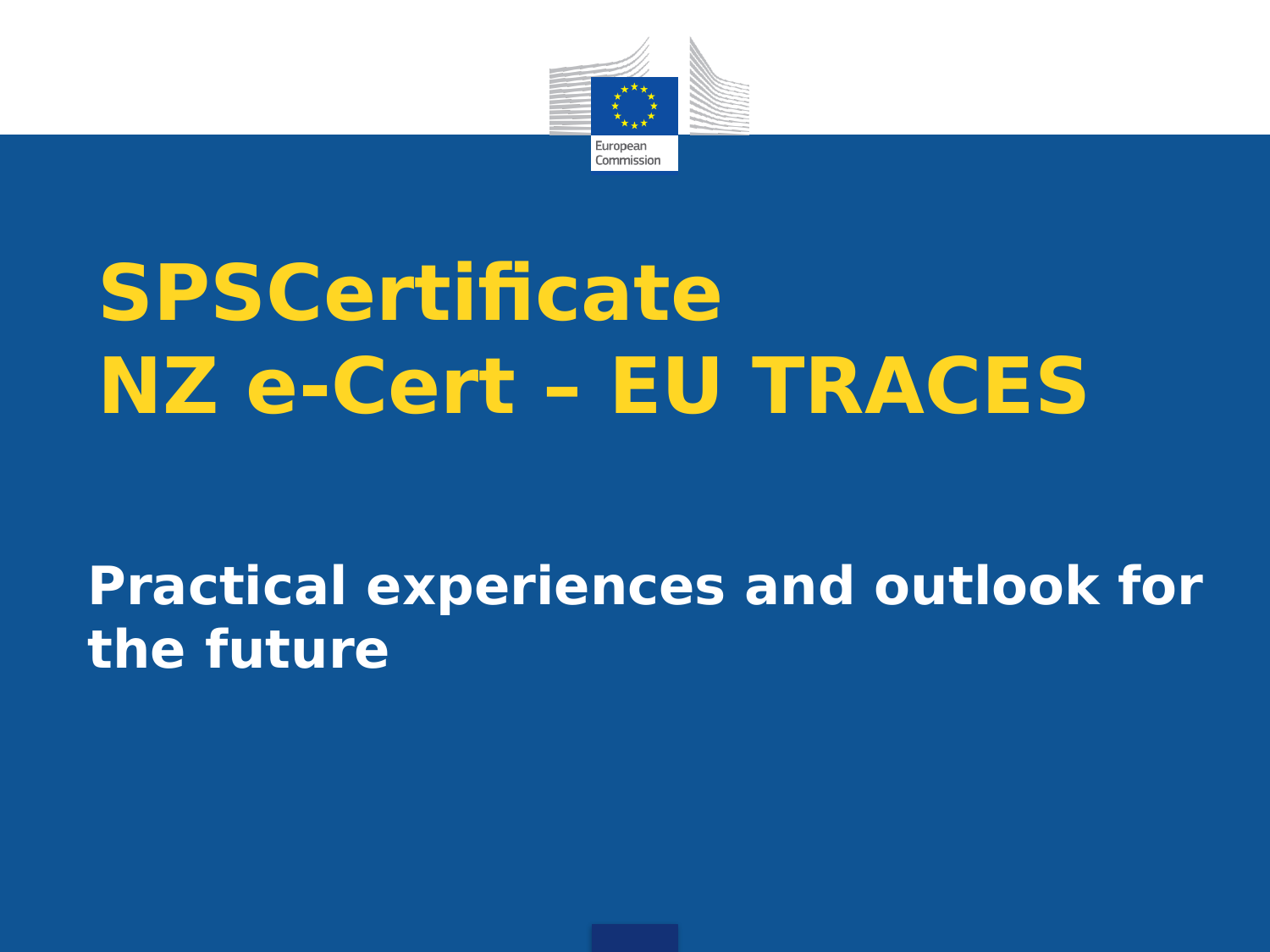

# SPSCertificate NZ e-Cert – EU TRACES
Practical experiences and outlook for the future